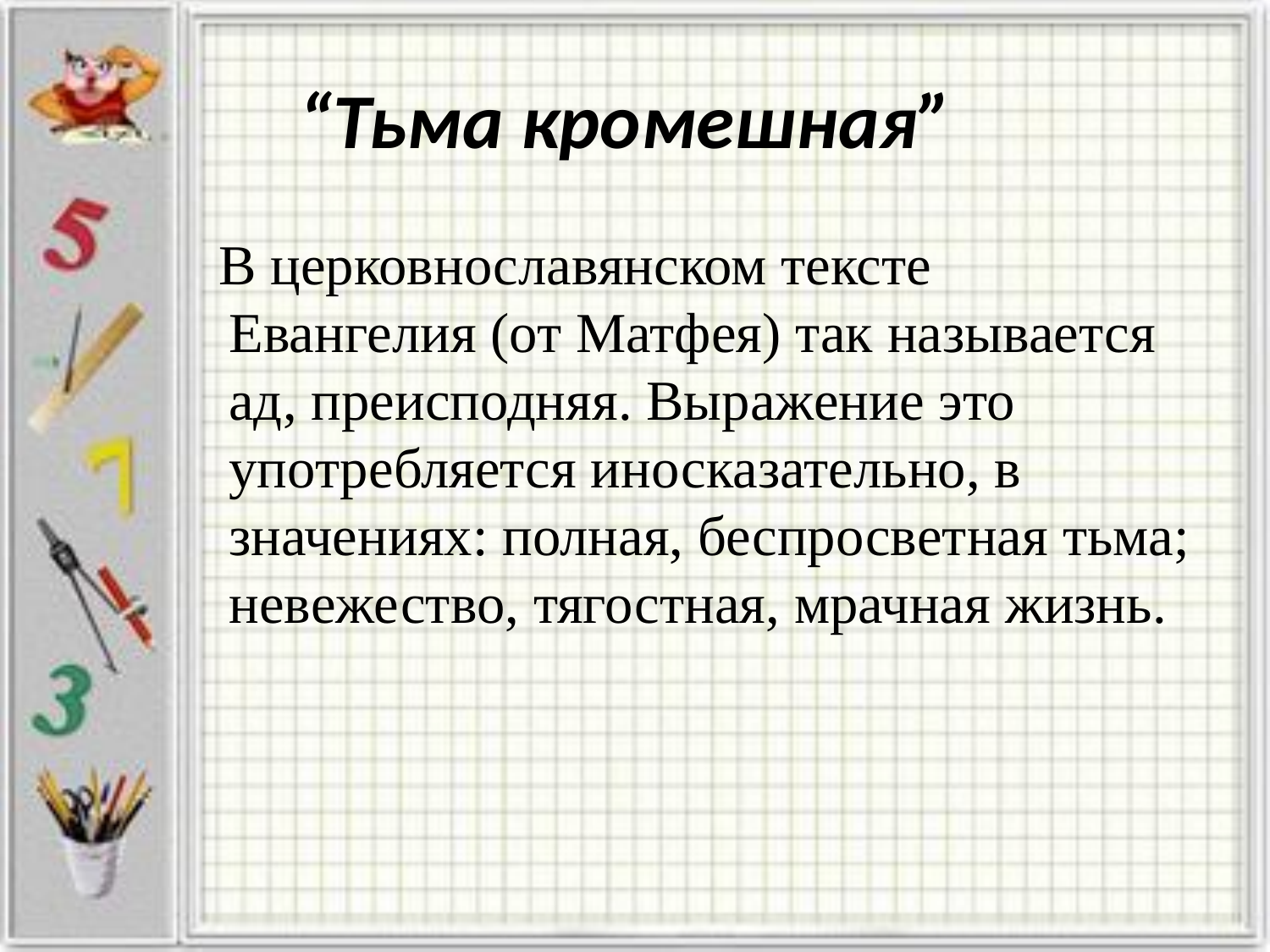

# “Тьма кромешная”
В церковнославянском тексте Евангелия (от Матфея) так называется ад, преисподняя. Выражение это употребляется иносказательно, в значениях: полная, беспросветная тьма; невежество, тягостная, мрачная жизнь.